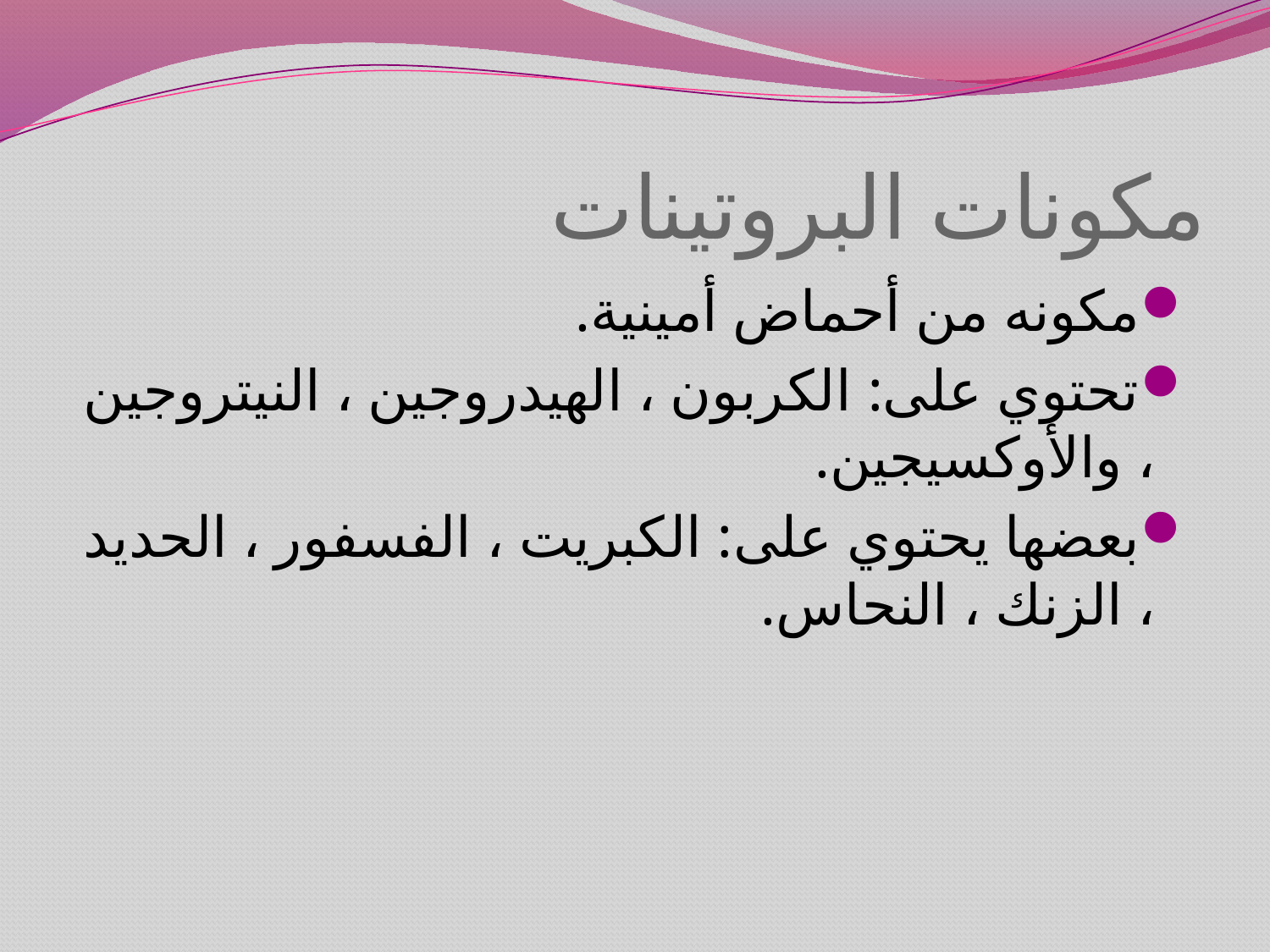

# مكونات البروتينات
مكونه من أحماض أمينية.
تحتوي على: الكربون ، الهيدروجين ، النيتروجين ، والأوكسيجين.
بعضها يحتوي على: الكبريت ، الفسفور ، الحديد ، الزنك ، النحاس.